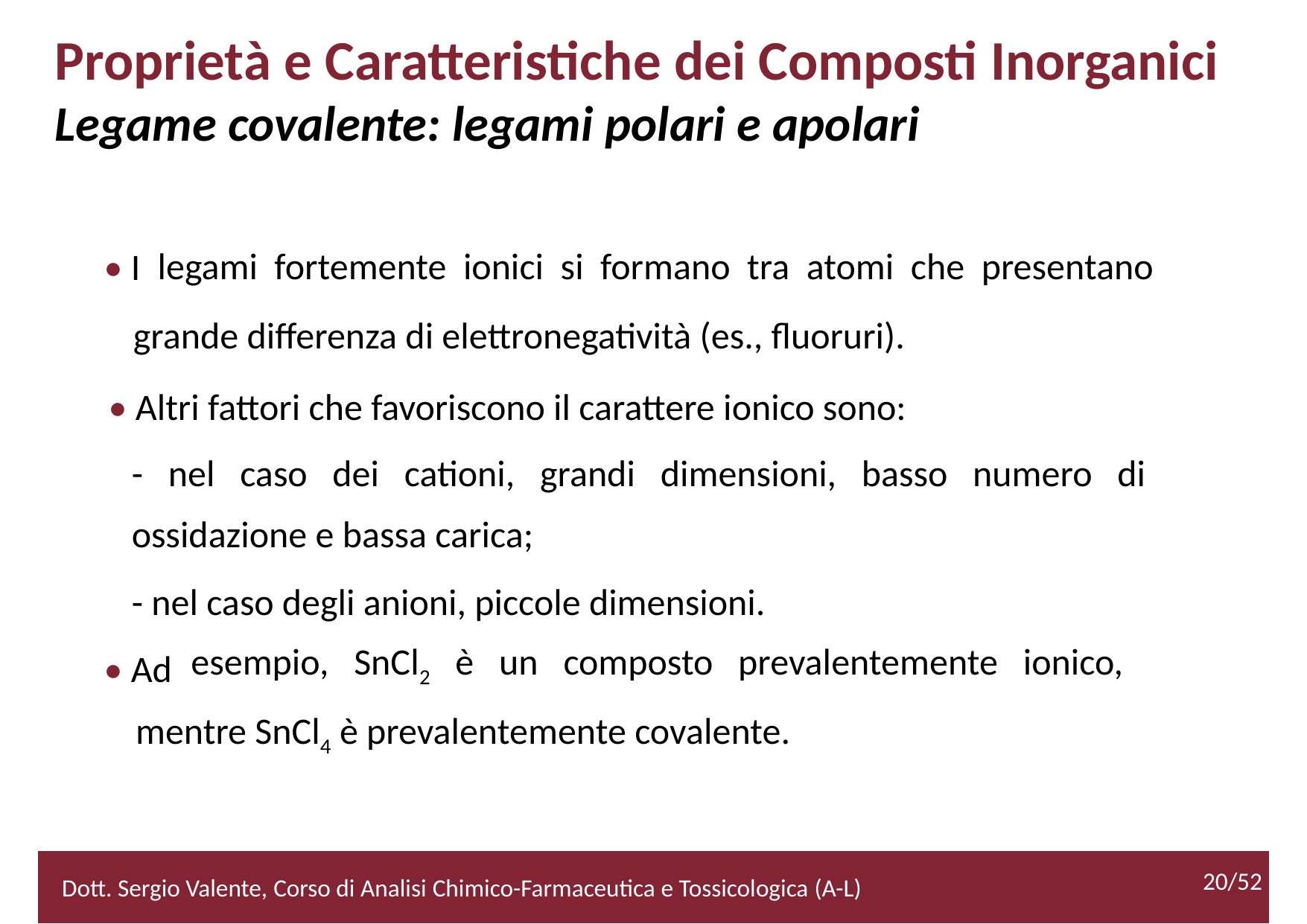

Proprietà e Caratteristiche dei Composti Inorganici
Legame covalente: legami polari e apolari
• I
legami  fortemente  ionici  si  formano  tra  atomi  che  presentano
		grande differenza di elettronegatività (es., fluoruri).

• Altri fattori che favoriscono il carattere ionico sono:

	-   nel   caso   dei   cationi,   grandi   dimensioni,   basso   numero   di

	ossidazione e bassa carica;

	- nel caso degli anioni, piccole dimensioni.
esempio,   SnCl2   è   un   composto   prevalentemente   ionico,
• Ad
	mentre SnCl4 è prevalentemente covalente.

20/52
Dott. Sergio Valente, Corso di Analisi Chimico-Farmaceutica e Tossicologica (A-L)